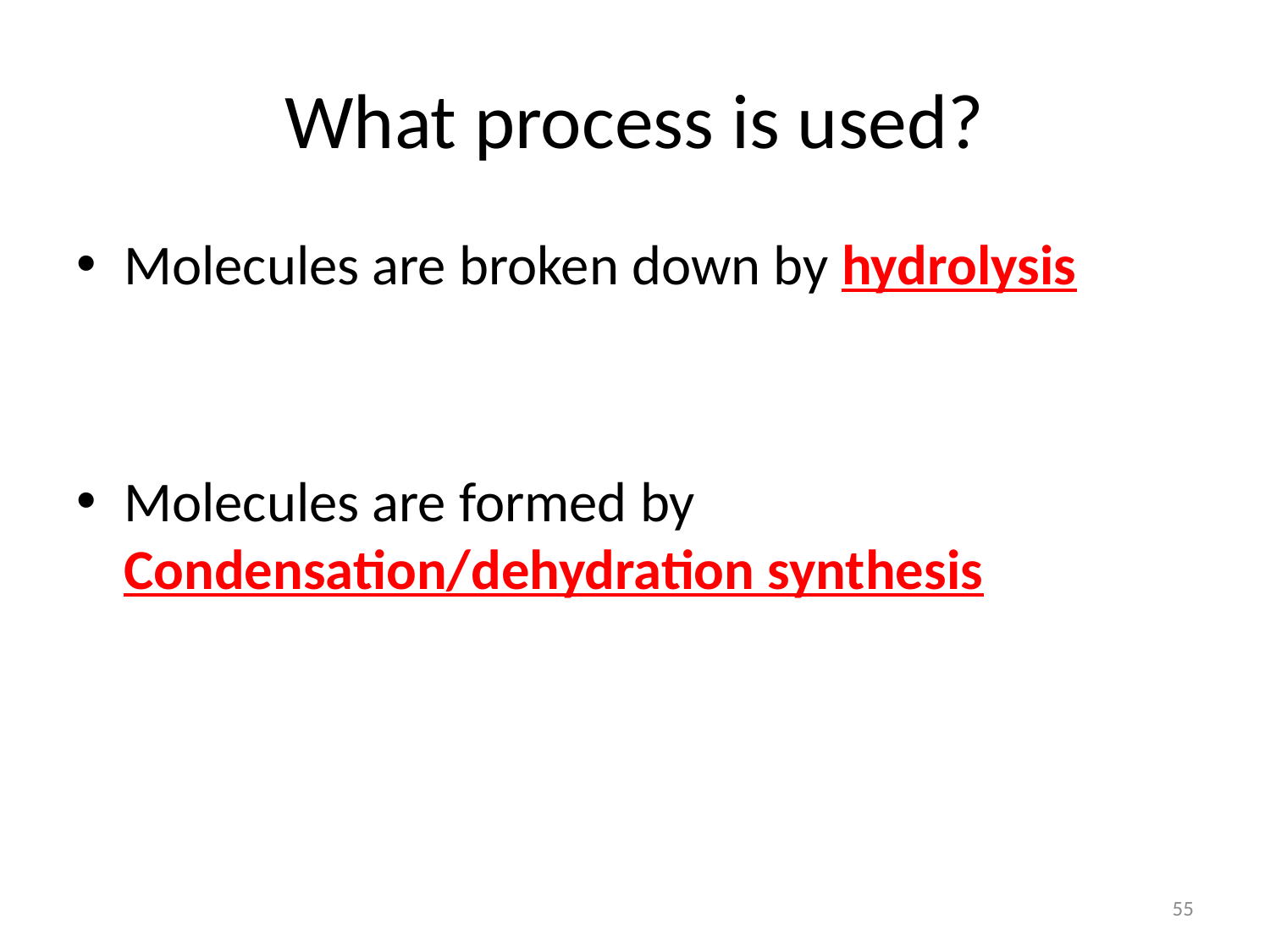

# What process is used?
Molecules are broken down by hydrolysis

Molecules are formed by Condensation/dehydration synthesis

55